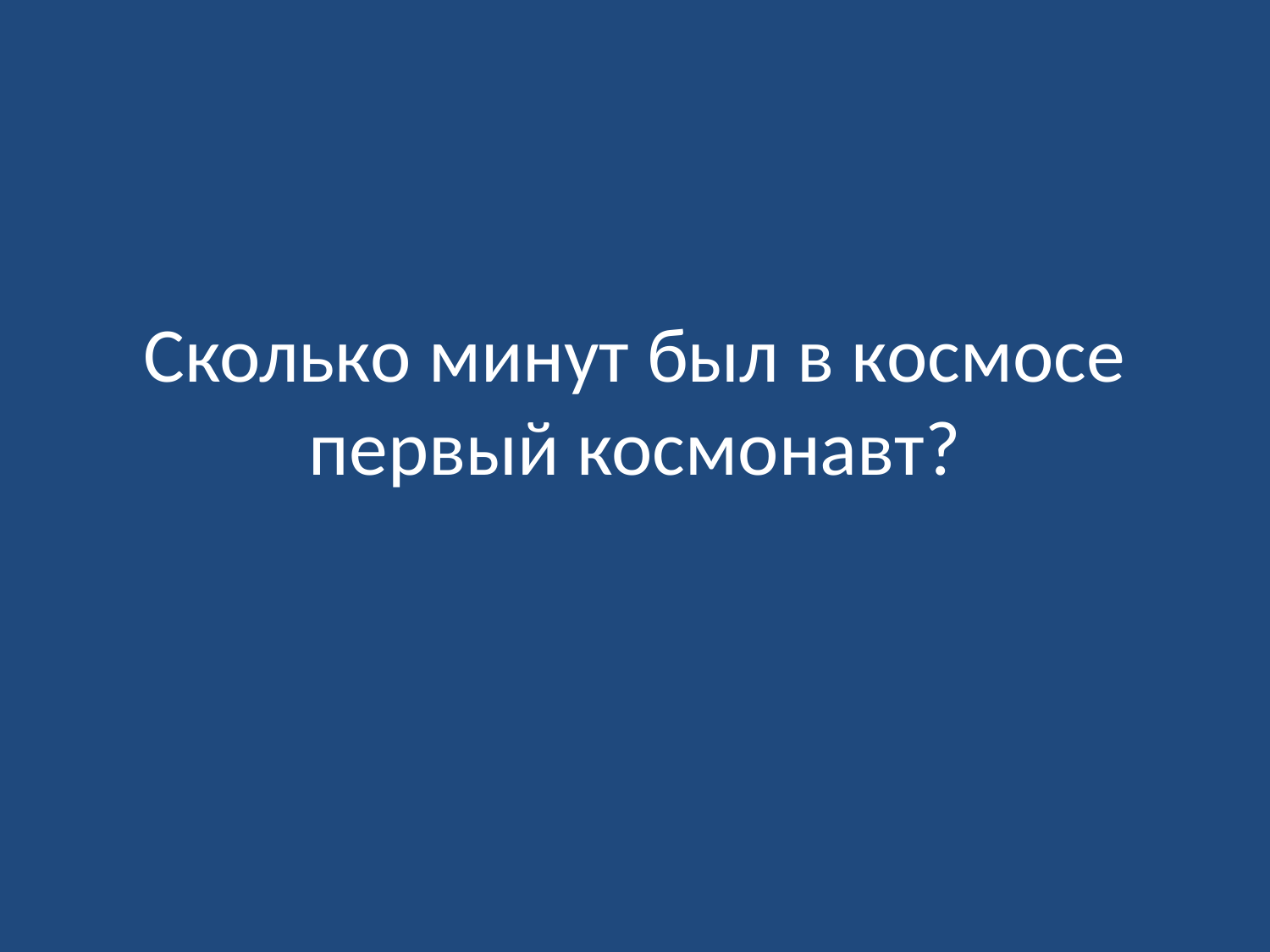

# Сколько минут был в космосе первый космонавт?